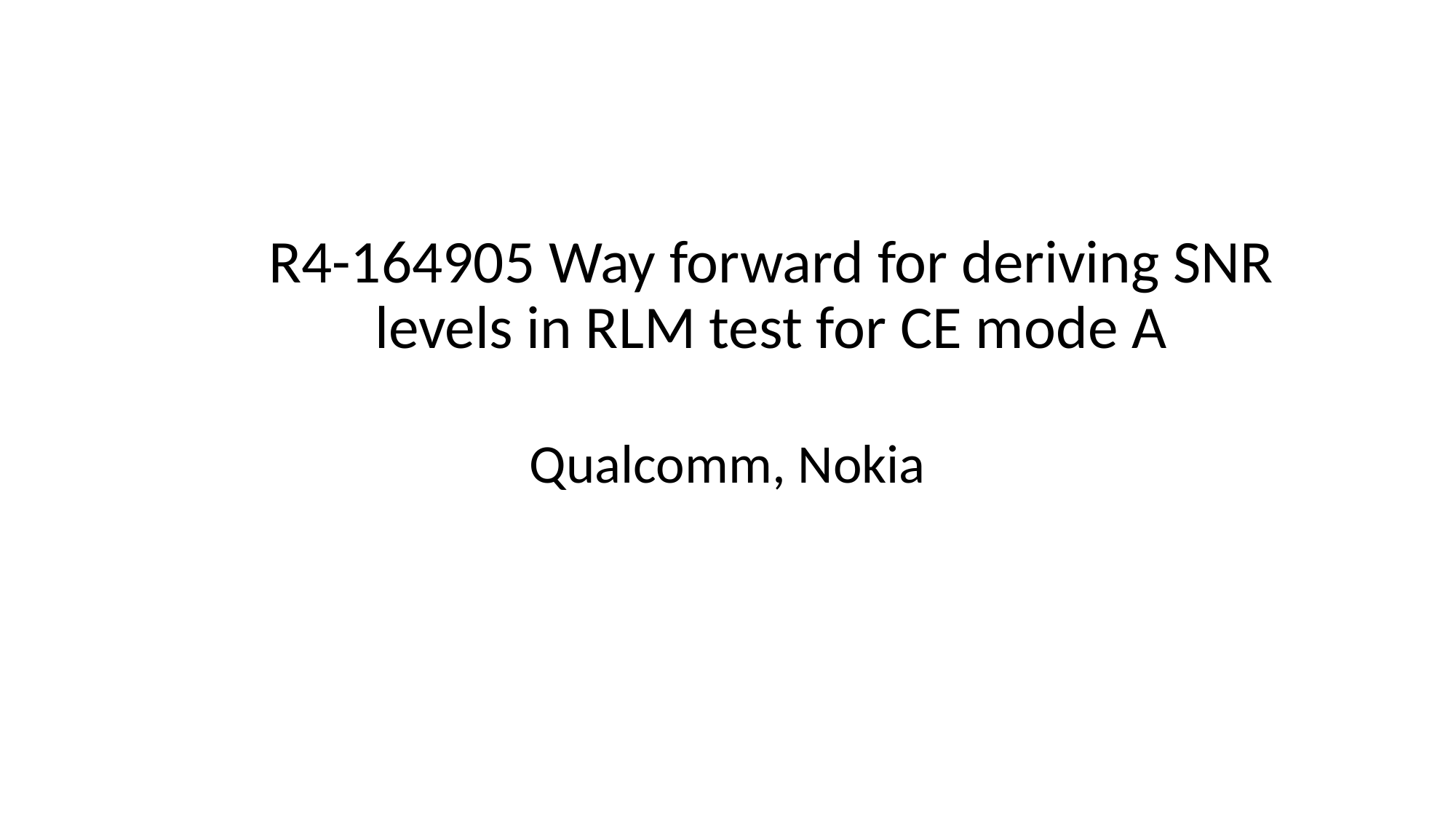

# R4-164905 Way forward for deriving SNR levels in RLM test for CE mode A
Qualcomm, Nokia